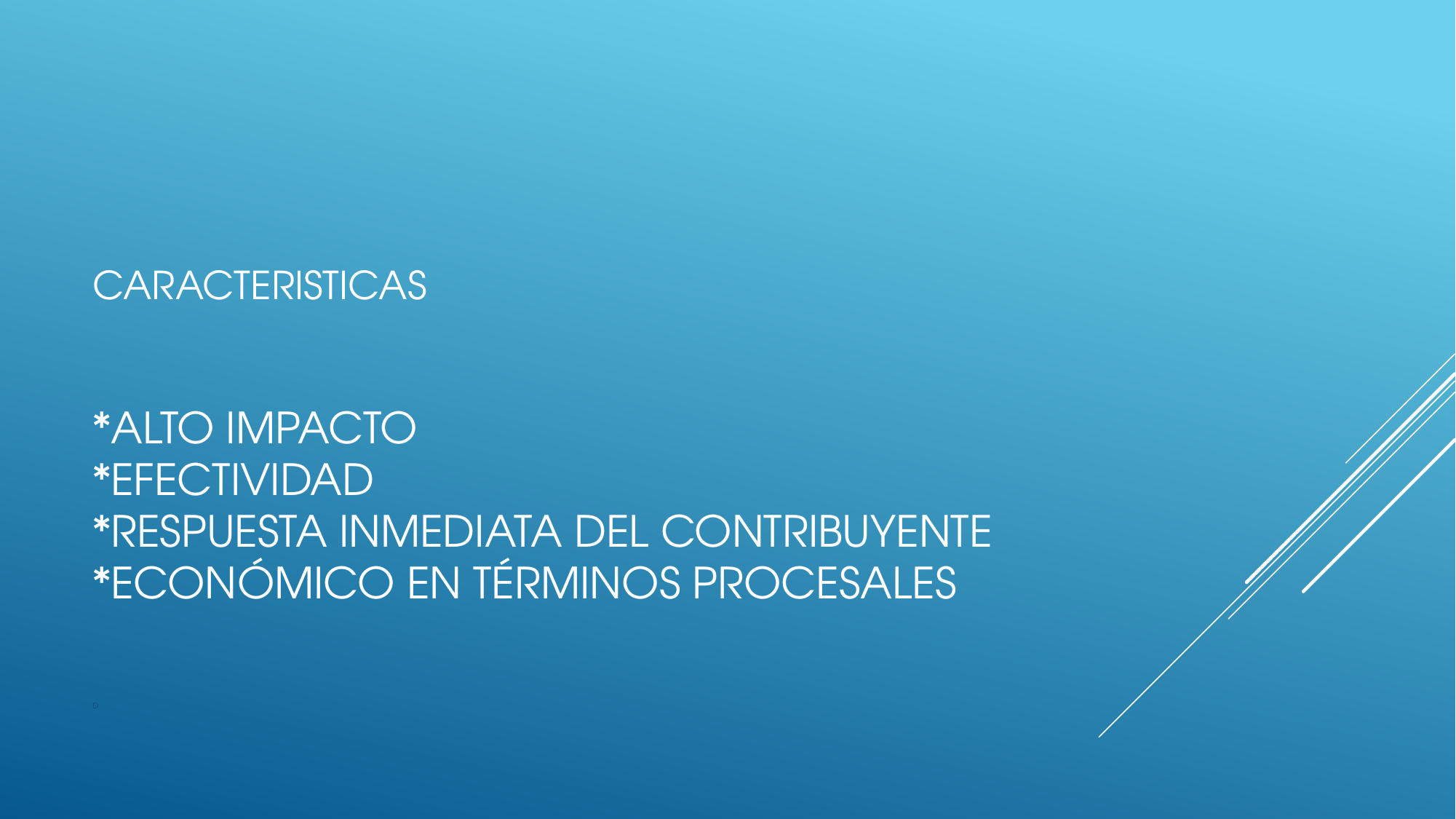

# CARACTERISTICAS *ALTO IMPACTO *EFECTIVIDAD *RESPUESTA INMEDIATA DEL CONTRIBUYENTE *económico en términos procesales
D